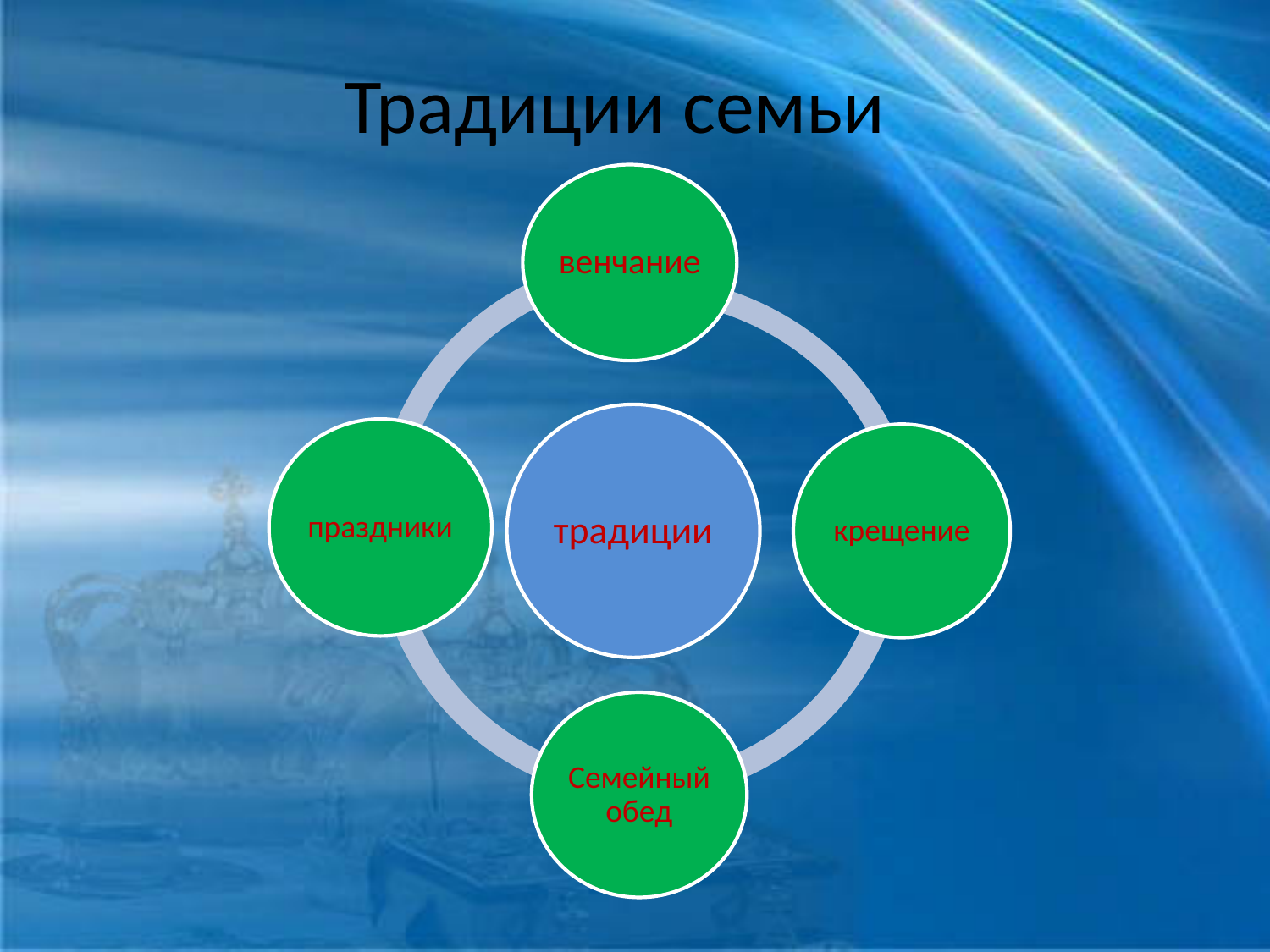

# Традиции семьи
традиции
венчание
крещение
Семейный обед
праздники